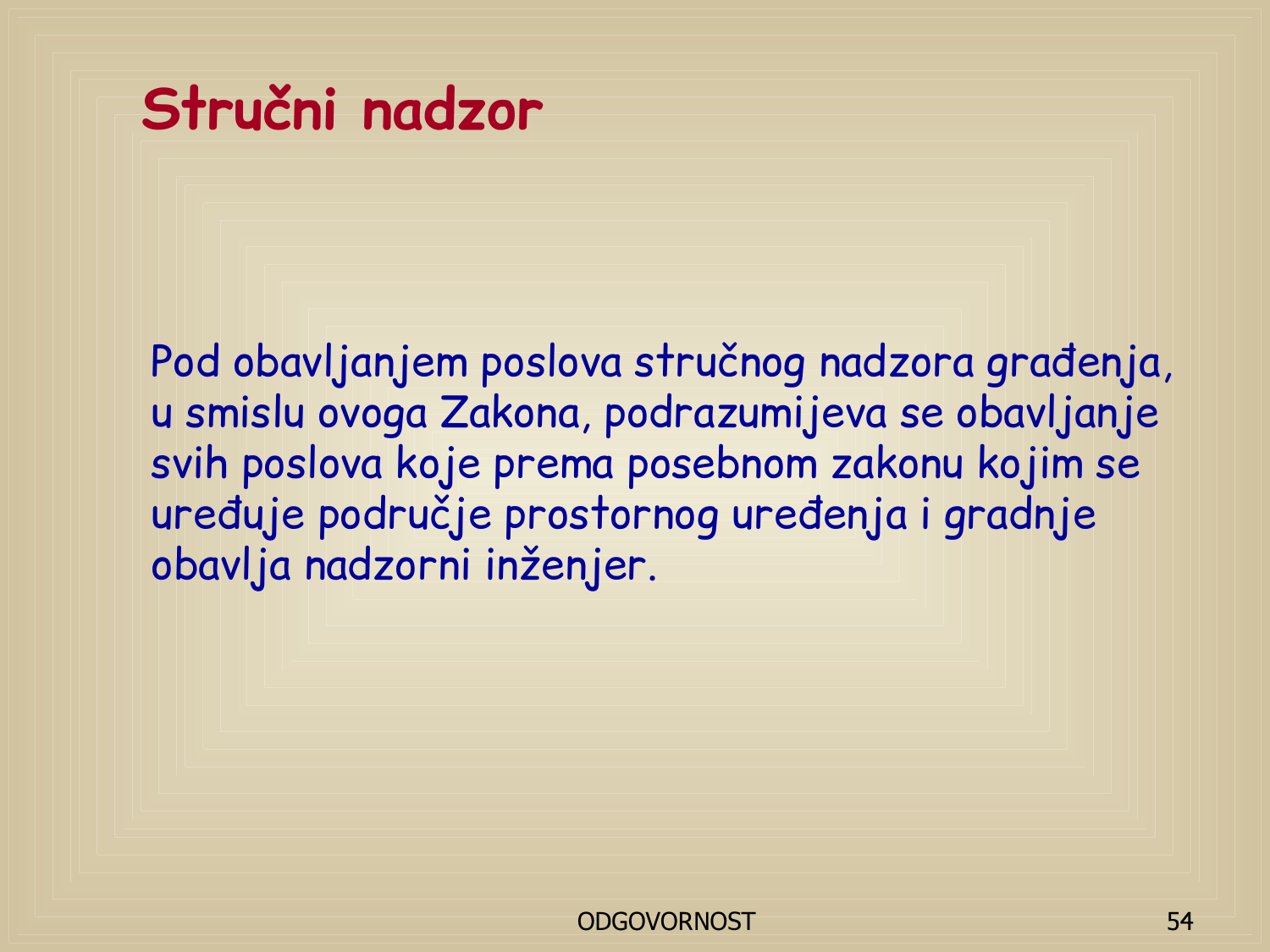

# Stručni nadzor
Pod obavljanjem poslova stručnog nadzora građenja, u smislu ovoga Zakona, podrazumijeva se obavljanje svih poslova koje prema posebnom zakonu kojim se uređuje područje prostornog uređenja i gradnje obavlja nadzorni inženjer.

ODGOVORNOST
54